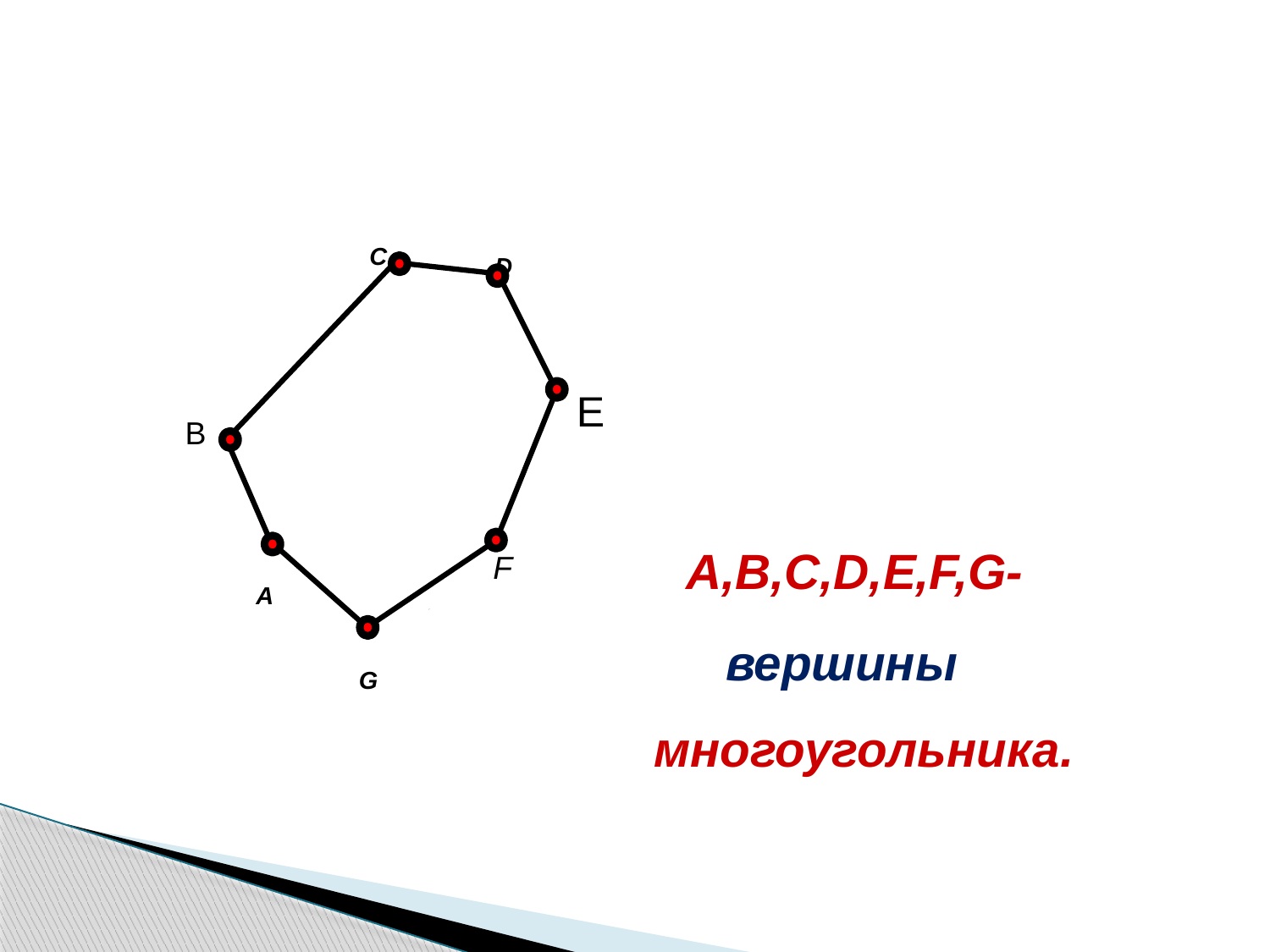

#
C
D

E

B

 A,B,C,D,E,F,G-

  многоугольника.

F
A

вершины
G